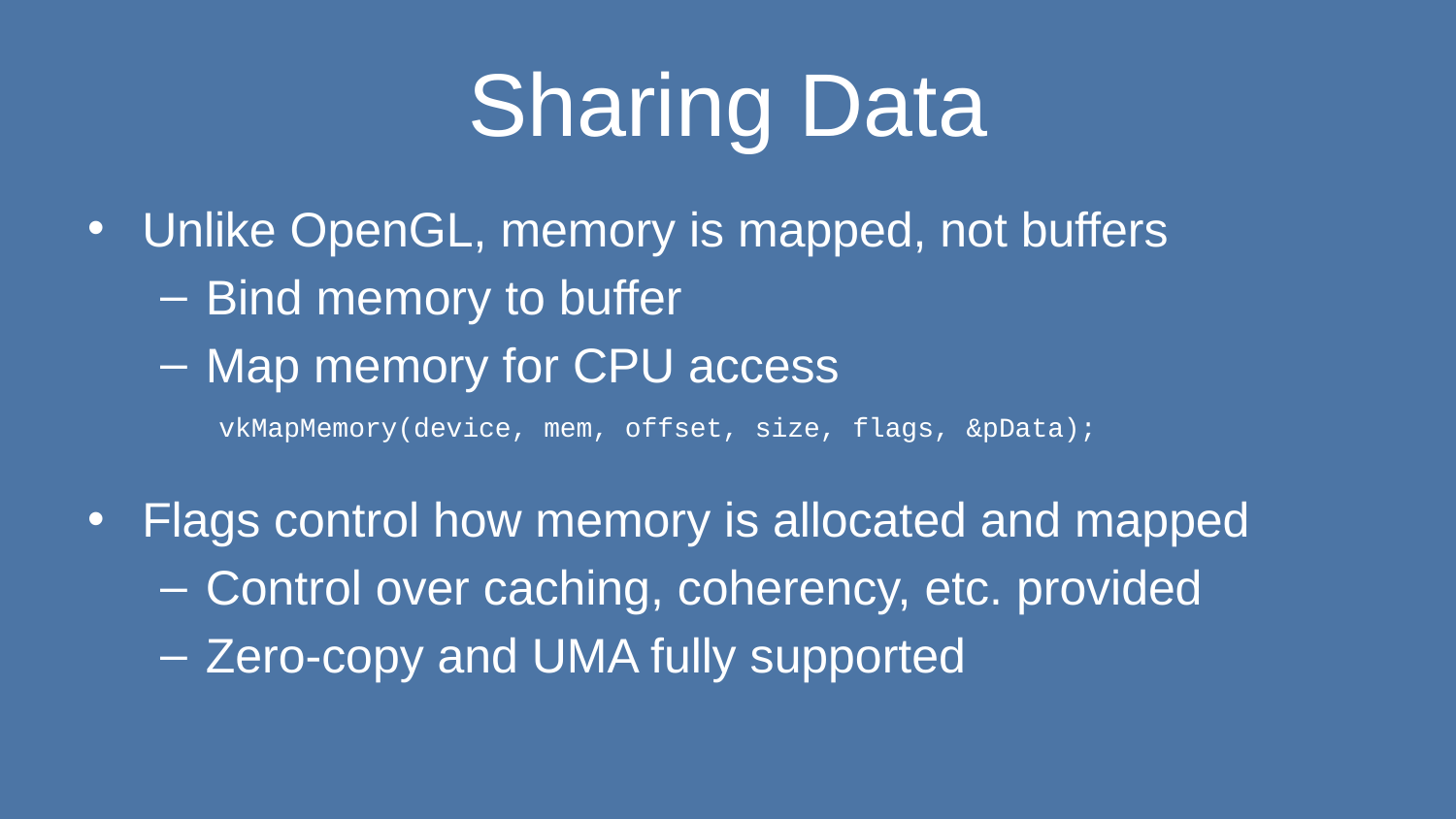

# Sharing Data
Unlike OpenGL, memory is mapped, not buffers
Bind memory to buffer
Map memory for CPU access

Flags control how memory is allocated and mapped
Control over caching, coherency, etc. provided
Zero-copy and UMA fully supported

vkMapMemory(device, mem, offset, size, flags, &pData);